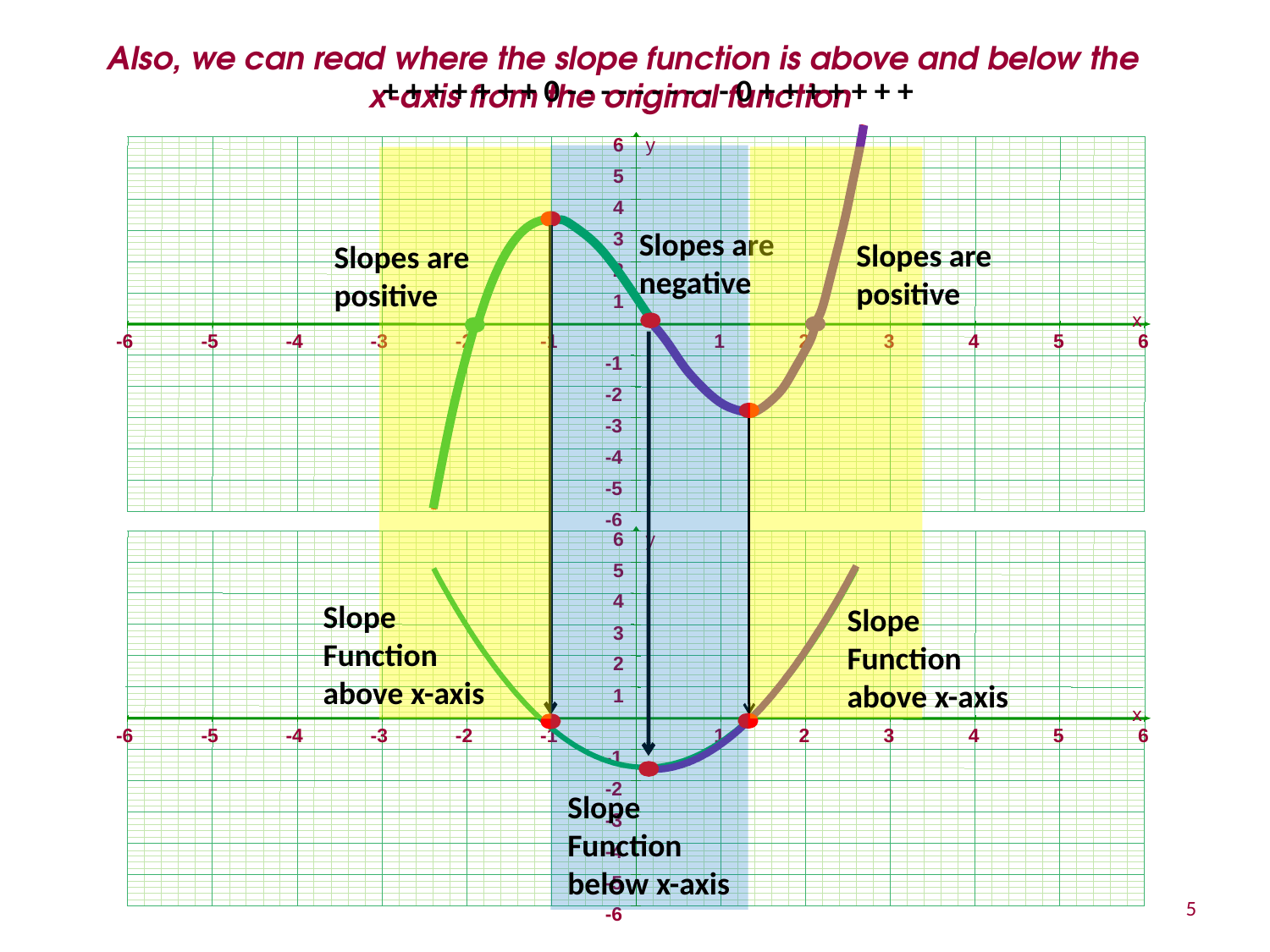

Also, we can read where the slope function is above and below the x-axis from the original function
+ + + + + + + 0 - - - - - - - - - - 0 + + + + + + +

-6
-5
-4
-3
-2
-1
1
2
3
4
5
6

-6

6
y

5

4

3

2

1

x
-1

-2

-3

-4

-5

Slopes are negative
Slopes are positive
Slopes are positive

-6
-5
-4
-3
-2
-1
1
2
3
4
5
6

-6

6
y

5

4

3

2

1

x
-1

-2

-3

-4

-5

Slope Function above x-axis
Slope Function above x-axis

Slope Function below x-axis
5